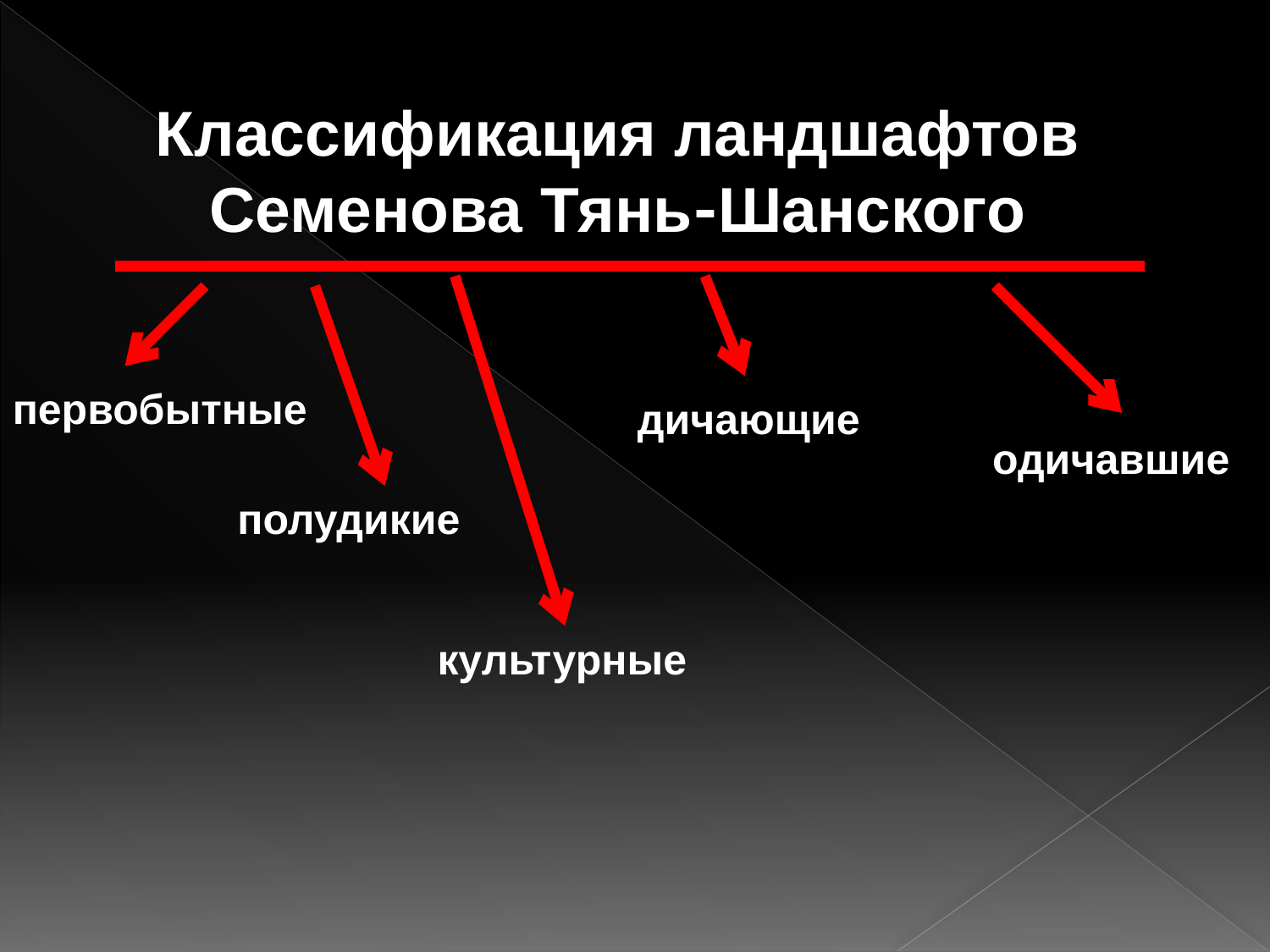

Классификация ландшафтов Семенова Тянь-Шанского
первобытные
дичающие
одичавшие
полудикие
культурные